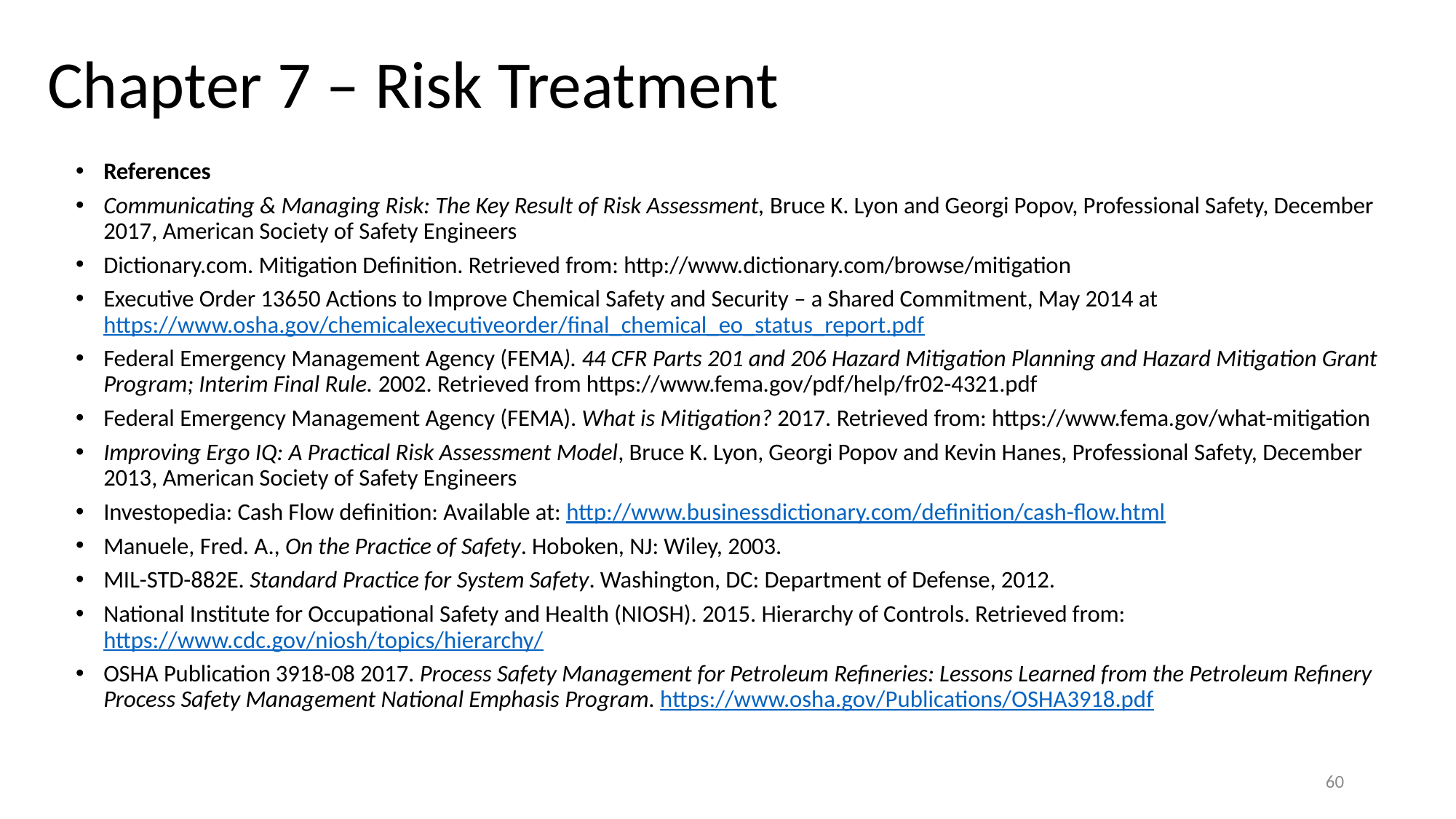

# Chapter 7 – Risk Treatment
References
Communicating & Managing Risk: The Key Result of Risk Assessment, Bruce K. Lyon and Georgi Popov, Professional Safety, December 2017, American Society of Safety Engineers
Dictionary.com. Mitigation Definition. Retrieved from: http://www.dictionary.com/browse/mitigation
Executive Order 13650 Actions to Improve Chemical Safety and Security – a Shared Commitment, May 2014 at https://www.osha.gov/chemicalexecutiveorder/final_chemical_eo_status_report.pdf
Federal Emergency Management Agency (FEMA). 44 CFR Parts 201 and 206 Hazard Mitigation Planning and Hazard Mitigation Grant Program; Interim Final Rule. 2002. Retrieved from https://www.fema.gov/pdf/help/fr02-4321.pdf
Federal Emergency Management Agency (FEMA). What is Mitigation? 2017. Retrieved from: https://www.fema.gov/what-mitigation
Improving Ergo IQ: A Practical Risk Assessment Model, Bruce K. Lyon, Georgi Popov and Kevin Hanes, Professional Safety, December 2013, American Society of Safety Engineers
Investopedia: Cash Flow definition: Available at: http://www.businessdictionary.com/definition/cash-flow.html
Manuele, Fred. A., On the Practice of Safety. Hoboken, NJ: Wiley, 2003.
MIL-STD-882E. Standard Practice for System Safety. Washington, DC: Department of Defense, 2012.
National Institute for Occupational Safety and Health (NIOSH). 2015. Hierarchy of Controls. Retrieved from: https://www.cdc.gov/niosh/topics/hierarchy/
OSHA Publication 3918-08 2017. Process Safety Management for Petroleum Refineries: Lessons Learned from the Petroleum Refinery Process Safety Management National Emphasis Program. https://www.osha.gov/Publications/OSHA3918.pdf
60